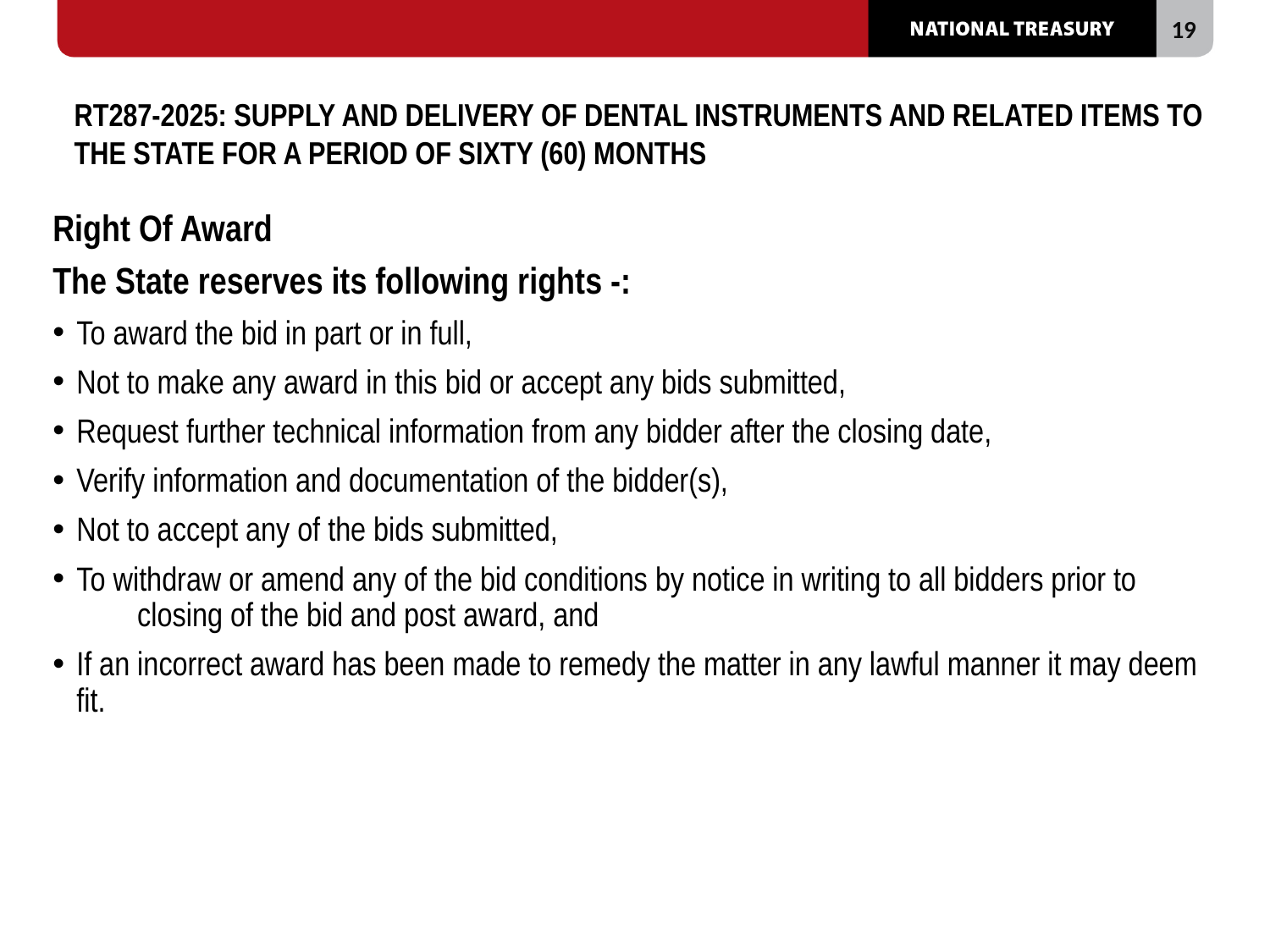

# RT287-2025: SUPPLY AND DELIVERY OF DENTAL INSTRUMENTS AND RELATED ITEMS TO THE STATE FOR A PERIOD OF SIXTY (60) MONTHS
Right Of Award
The State reserves its following rights -:
To award the bid in part or in full,
Not to make any award in this bid or accept any bids submitted,
Request further technical information from any bidder after the closing date,
Verify information and documentation of the bidder(s),
Not to accept any of the bids submitted,
To withdraw or amend any of the bid conditions by notice in writing to all bidders prior to                  closing of the bid and post award, and
If an incorrect award has been made to remedy the matter in any lawful manner it may deem fit.